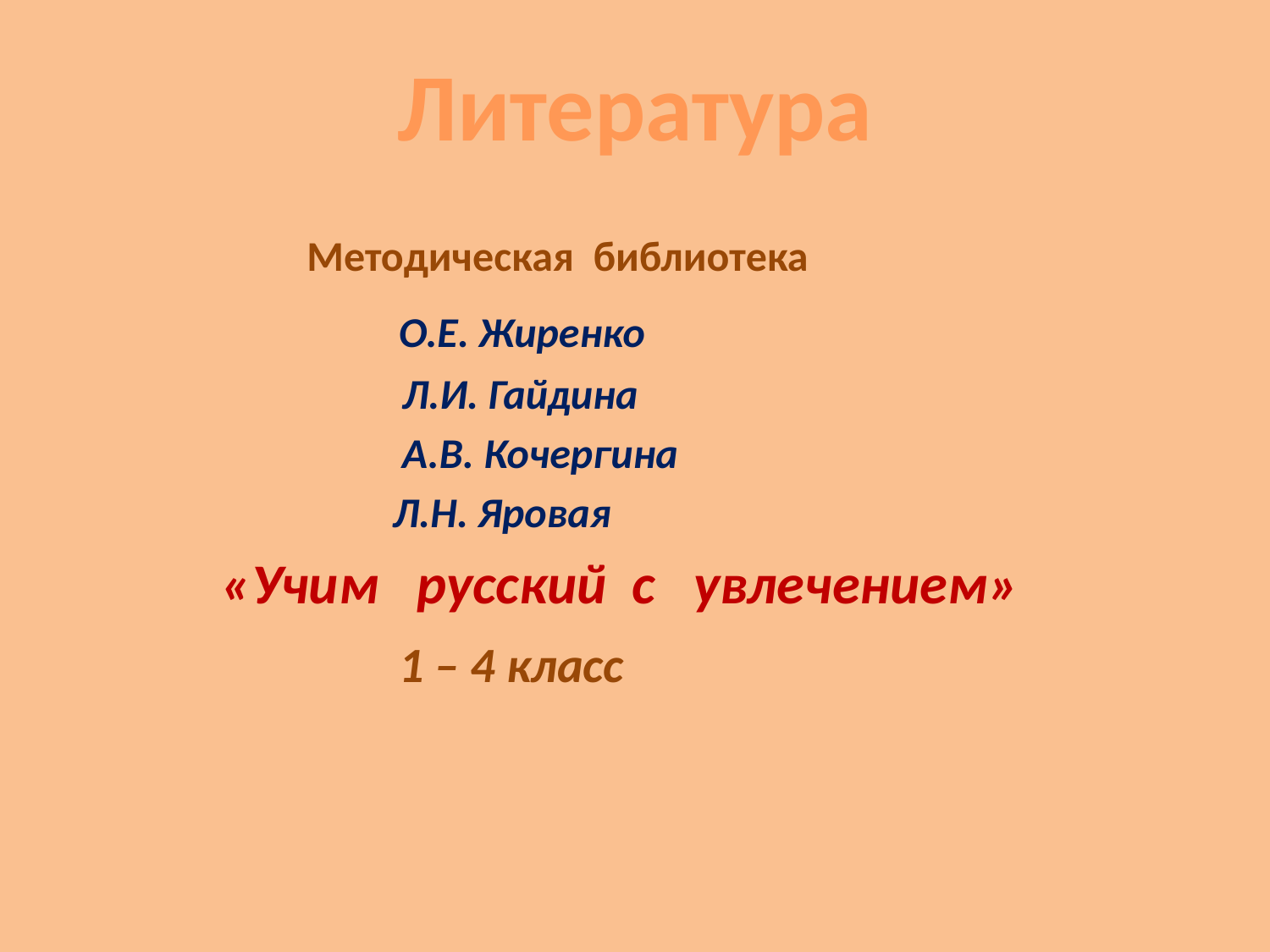

#
Литература
         Методическая  библиотека
              О.Е. Жиренко
                   Л.И. Гайдина
                   А.В. Кочергина
                  Л.Н. Яровая
«Учим   русский  с   увлечением»
              1 – 4 класс